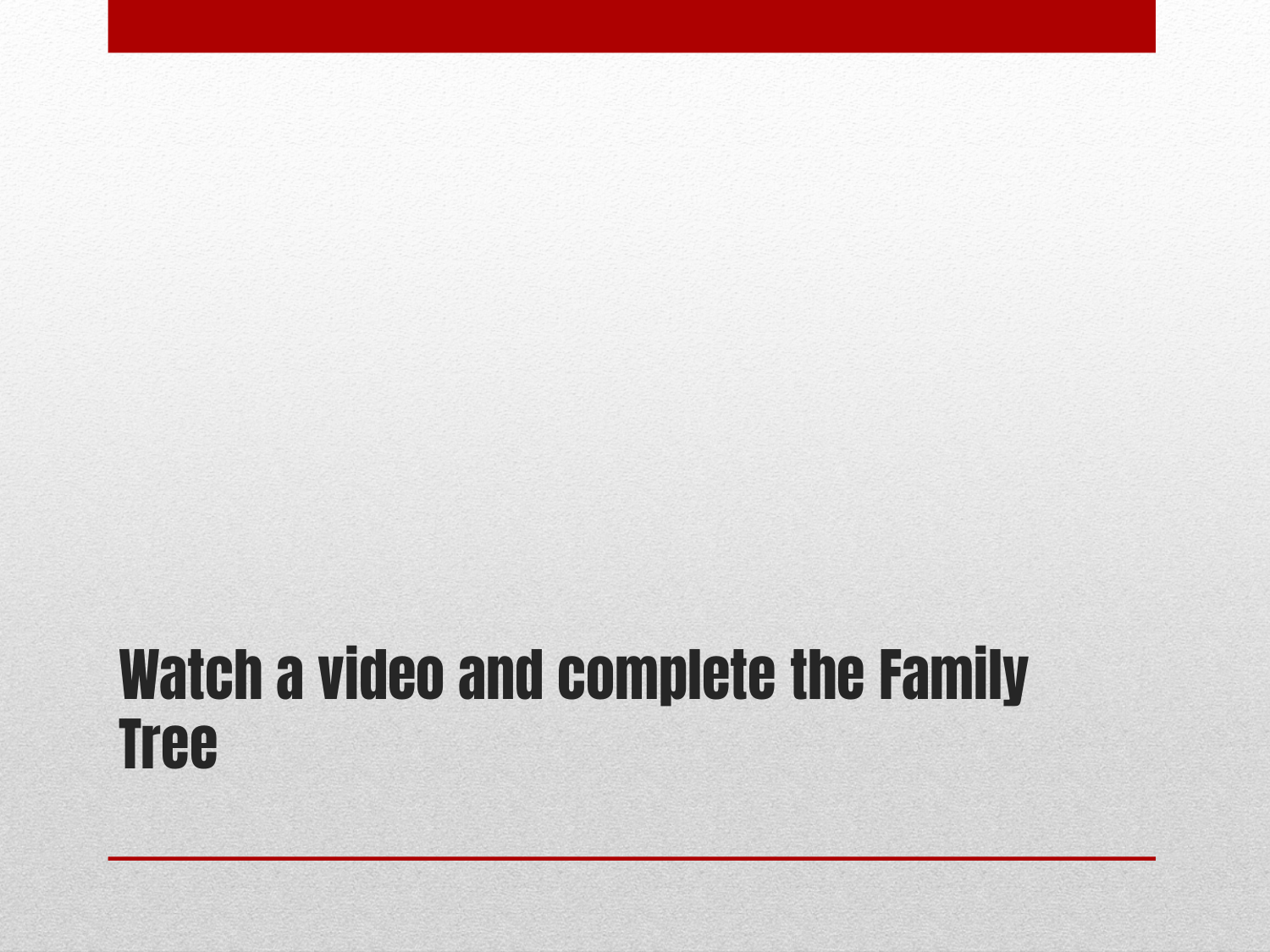

# Watch a video and complete the Family Tree